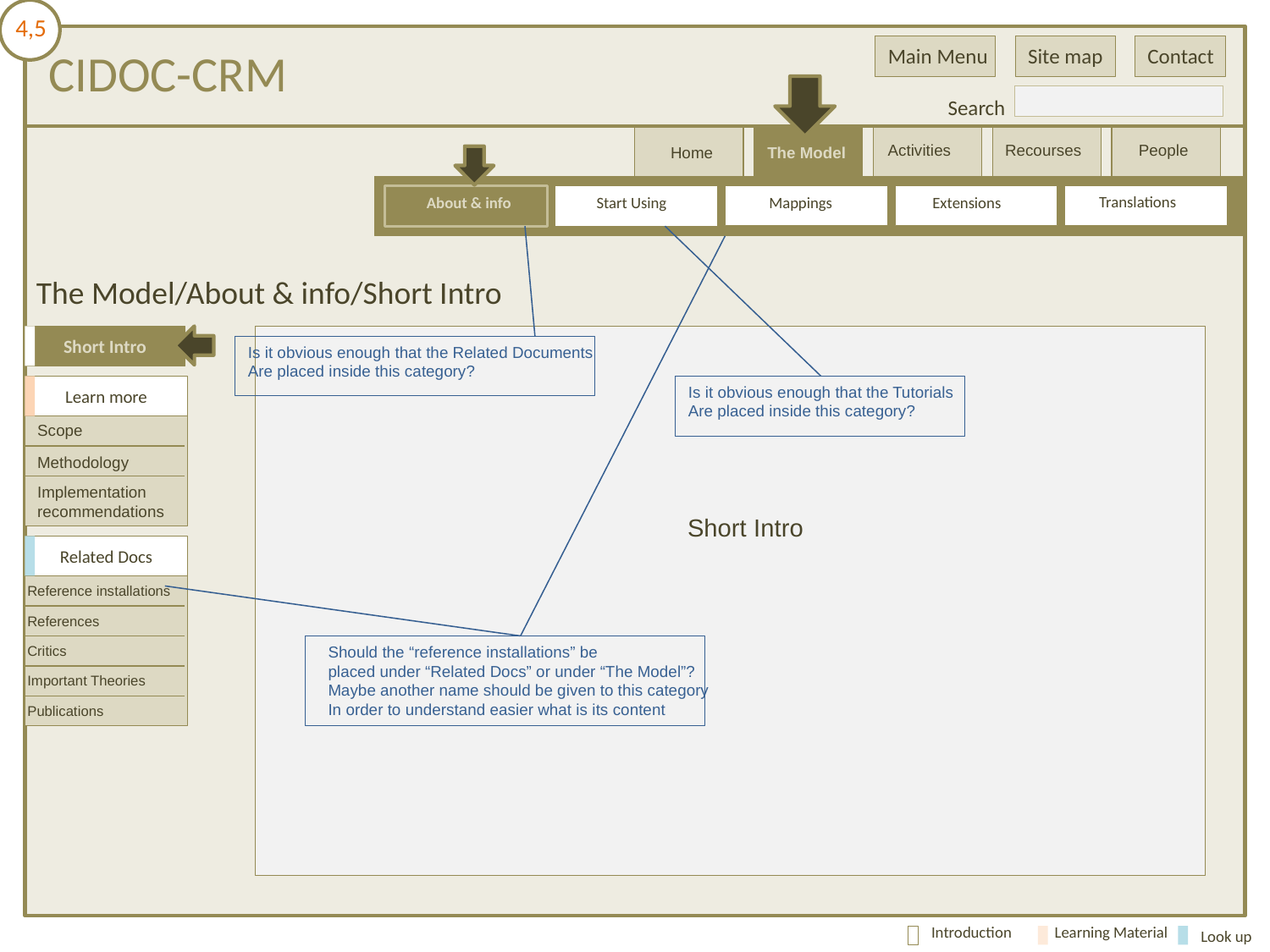

4,5

CIDOC-CRM

Main Menu

Site map

Contact

Search

Activities
Recourses
People
The Model
Home

Translations
Extensions

About & info
Start Using
Mappings
The Model/About & info/Short Intro
Short Intro

Is it obvious enough that the Related Documents
Are placed inside this category?
Learn more

Is it obvious enough that the Tutorials
Are placed inside this category?
Scope

Methodology
Implementation
recommendations
Short Intro
Related Docs

Reference installations

References
Critics

Should the “reference installations” be
placed under “Related Docs” or under “The Model”?
Maybe another name should be given to this category
In order to understand easier what is its content
Important Theories
Publications
Introduction
Learning Material
Look up